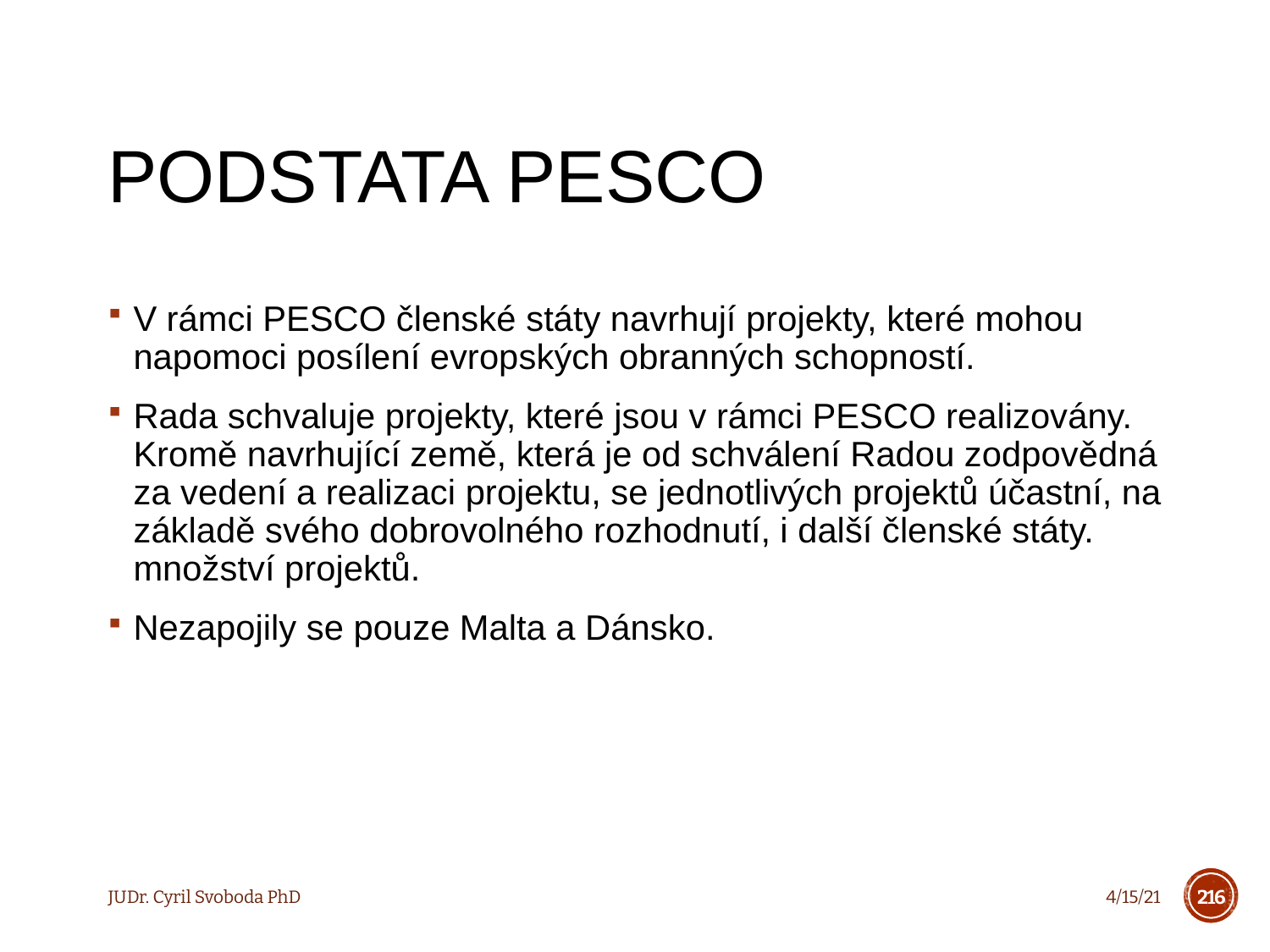

# Podstata PESCO
V rámci PESCO členské státy navrhují projekty, které mohou napomoci posílení evropských obranných schopností.
Rada schvaluje projekty, které jsou v rámci PESCO realizovány. Kromě navrhující země, která je od schválení Radou zodpovědná za vedení a realizaci projektu, se jednotlivých projektů účastní, na základě svého dobrovolného rozhodnutí, i další členské státy. množství projektů.
Nezapojily se pouze Malta a Dánsko.
JUDr. Cyril Svoboda PhD
4/15/21
216